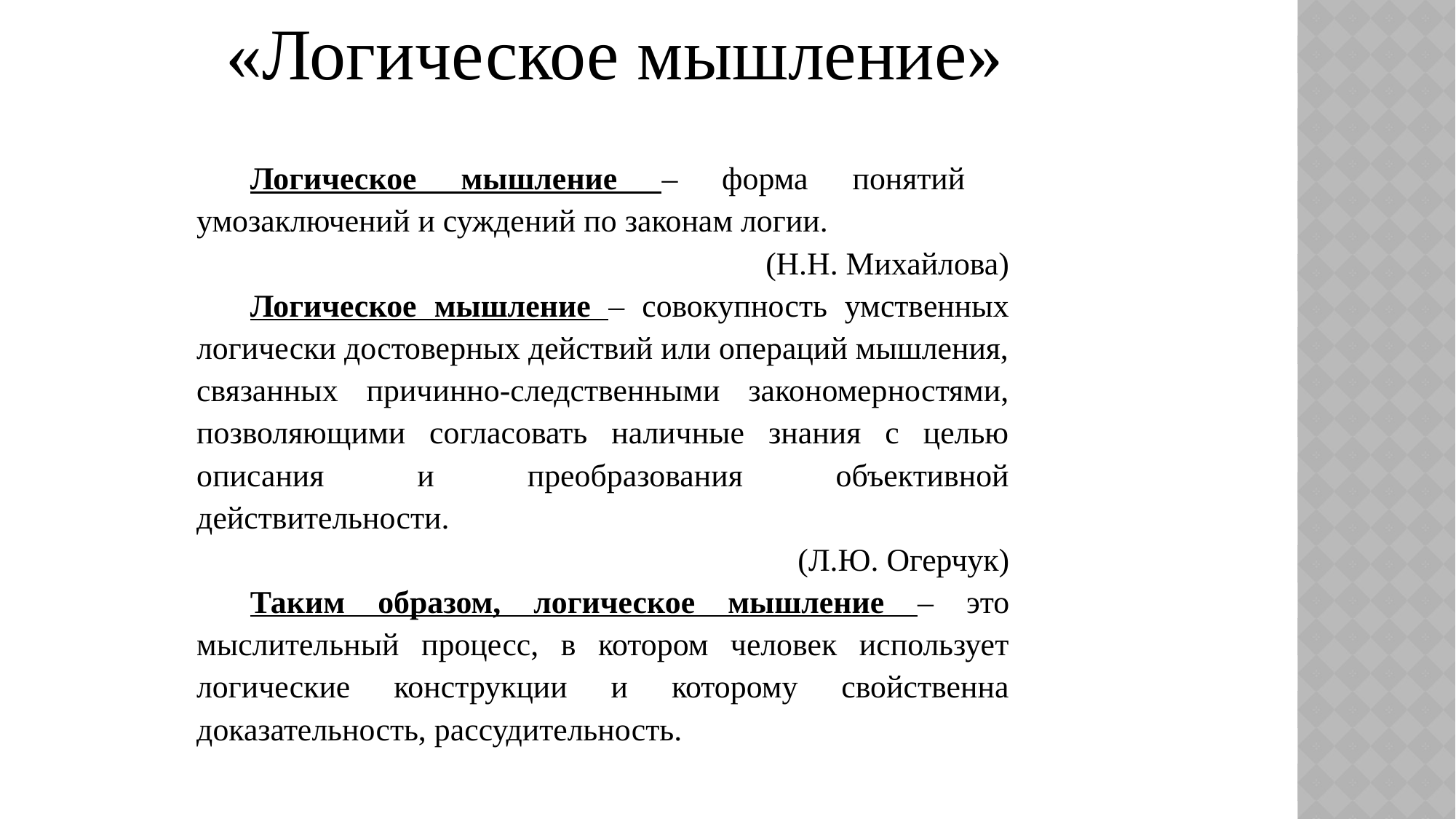

# «Логическое мышление»
Логическое мышление – форма понятий  умозаключений и суждений по законам логии.
(Н.Н. Михайлова)
Логическое мышление – совокупность умственных логически достоверных действий или операций мышления, связанных причинно-следственными закономерностями, позволяющими согласовать наличные знания с целью описания и преобразования объективной действительности.
(Л.Ю. Огерчук)
Таким образом, логическое мышление – это мыслительный процесс, в котором человек использует логические конструкции и которому свойственна доказательность, рассудительность.